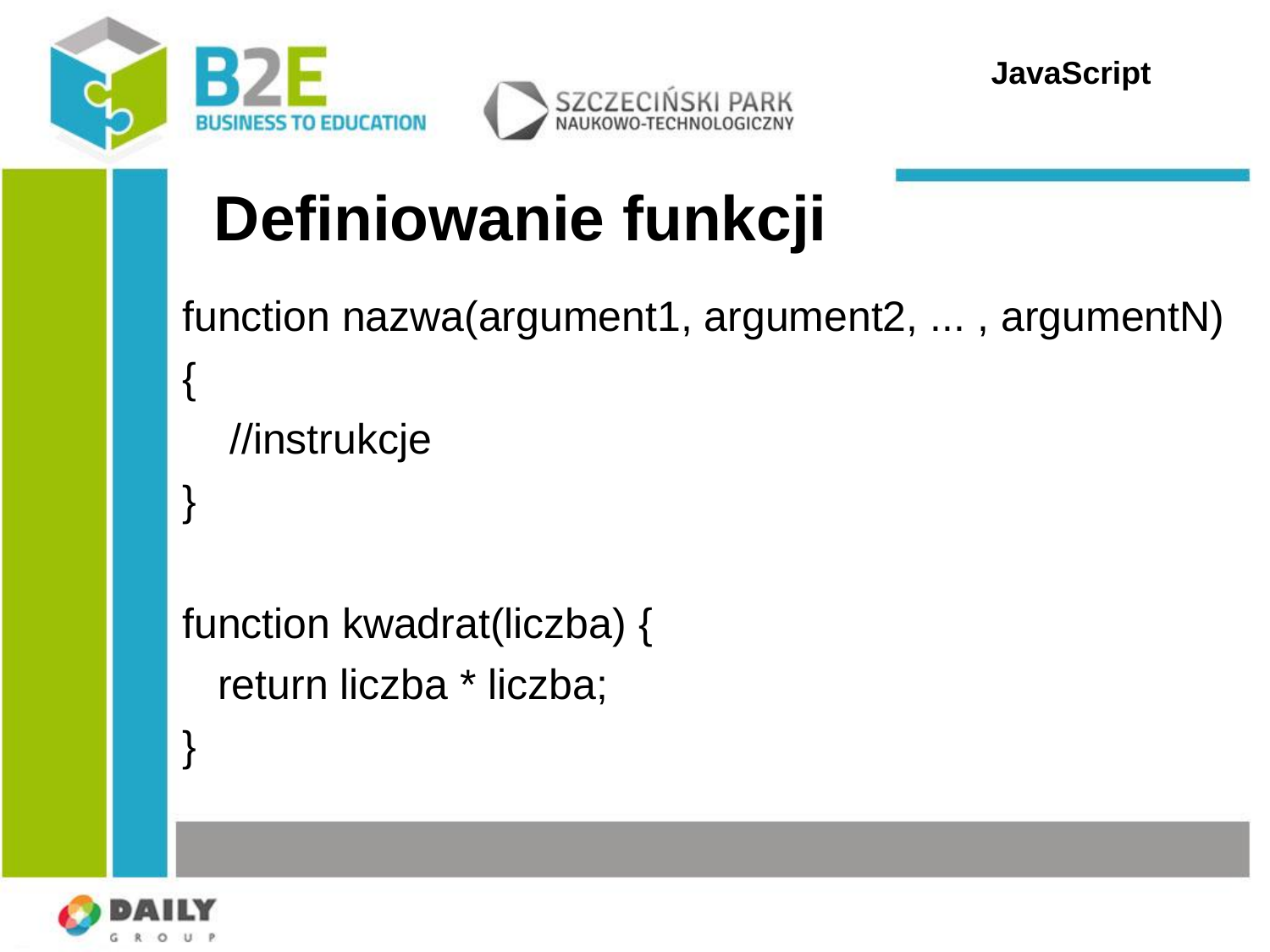

JavaScript
# Definiowanie funkcji
function nazwa(argument1, argument2, ... , argumentN)
{
    //instrukcje
}

function kwadrat(liczba) {
   return liczba * liczba;
}